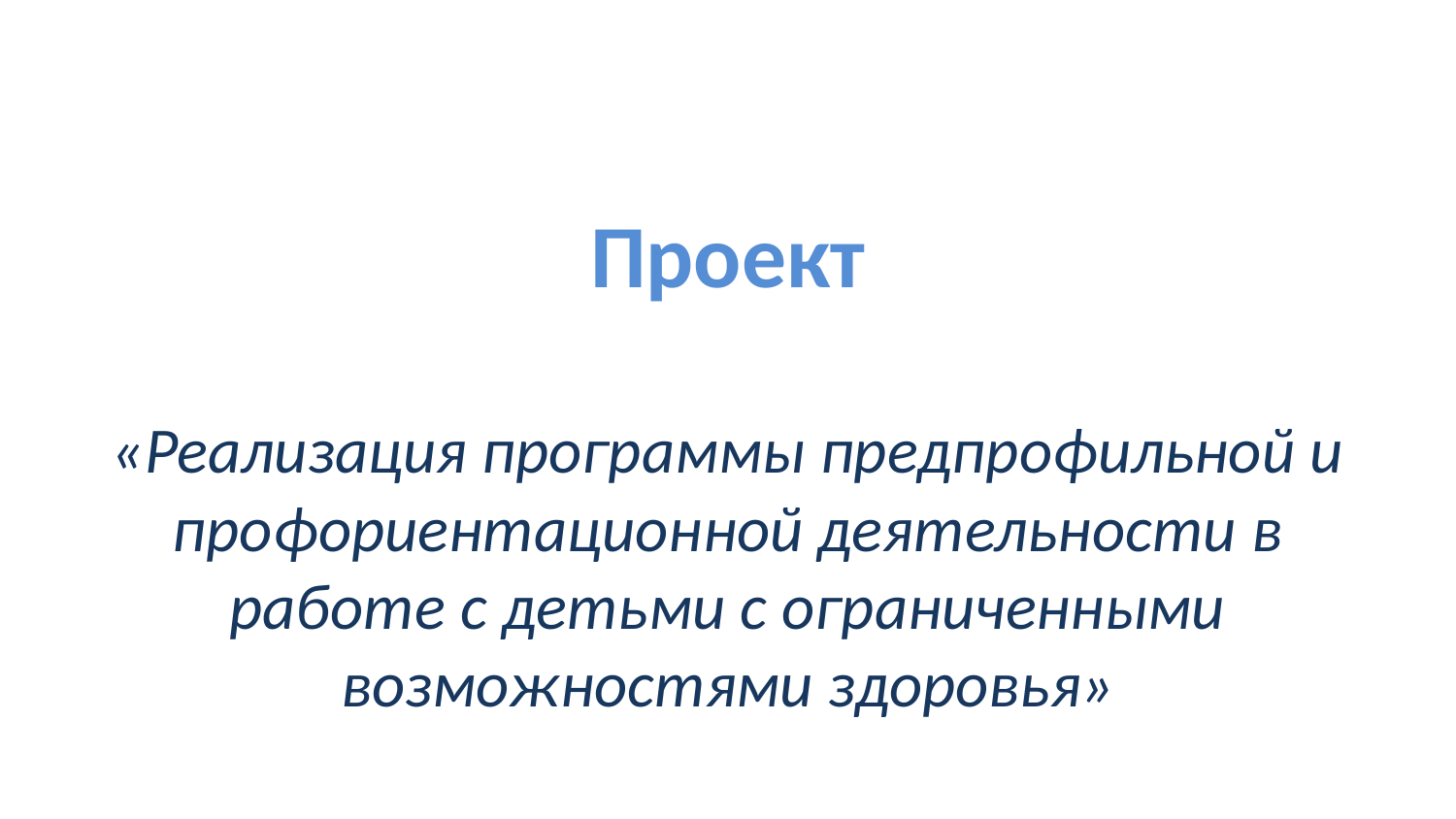

#
Проект

«Реализация программы предпрофильной и профориентационной деятельности в работе с детьми с ограниченными возможностями здоровья»